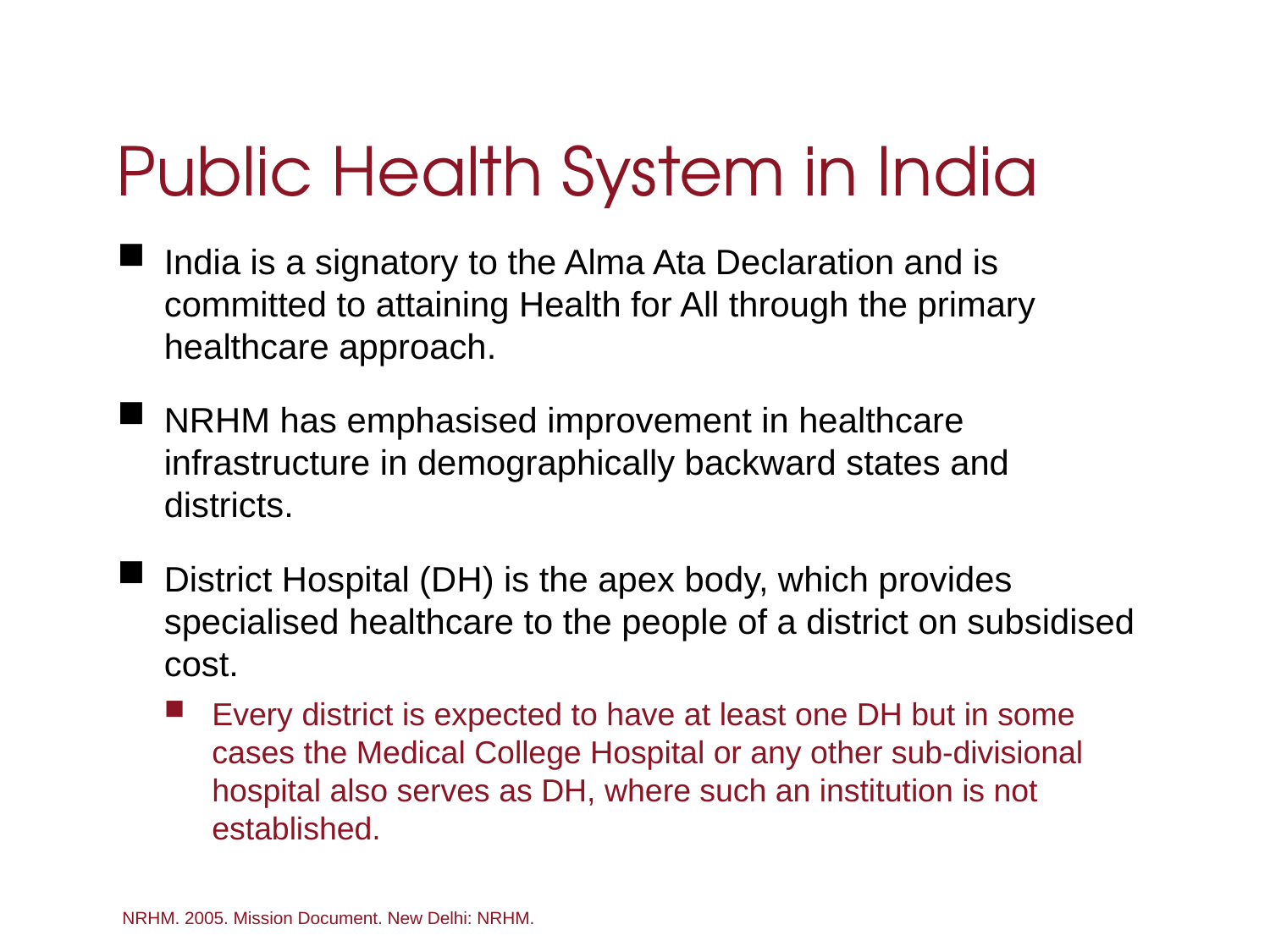

# Public Health System in India
India is a signatory to the Alma Ata Declaration and is committed to attaining Health for All through the primary healthcare approach.
NRHM has emphasised improvement in healthcare infrastructure in demographically backward states and districts.
District Hospital (DH) is the apex body, which provides specialised healthcare to the people of a district on subsidised cost.
Every district is expected to have at least one DH but in some cases the Medical College Hospital or any other sub-divisional hospital also serves as DH, where such an institution is not established.
NRHM. 2005. Mission Document. New Delhi: NRHM.